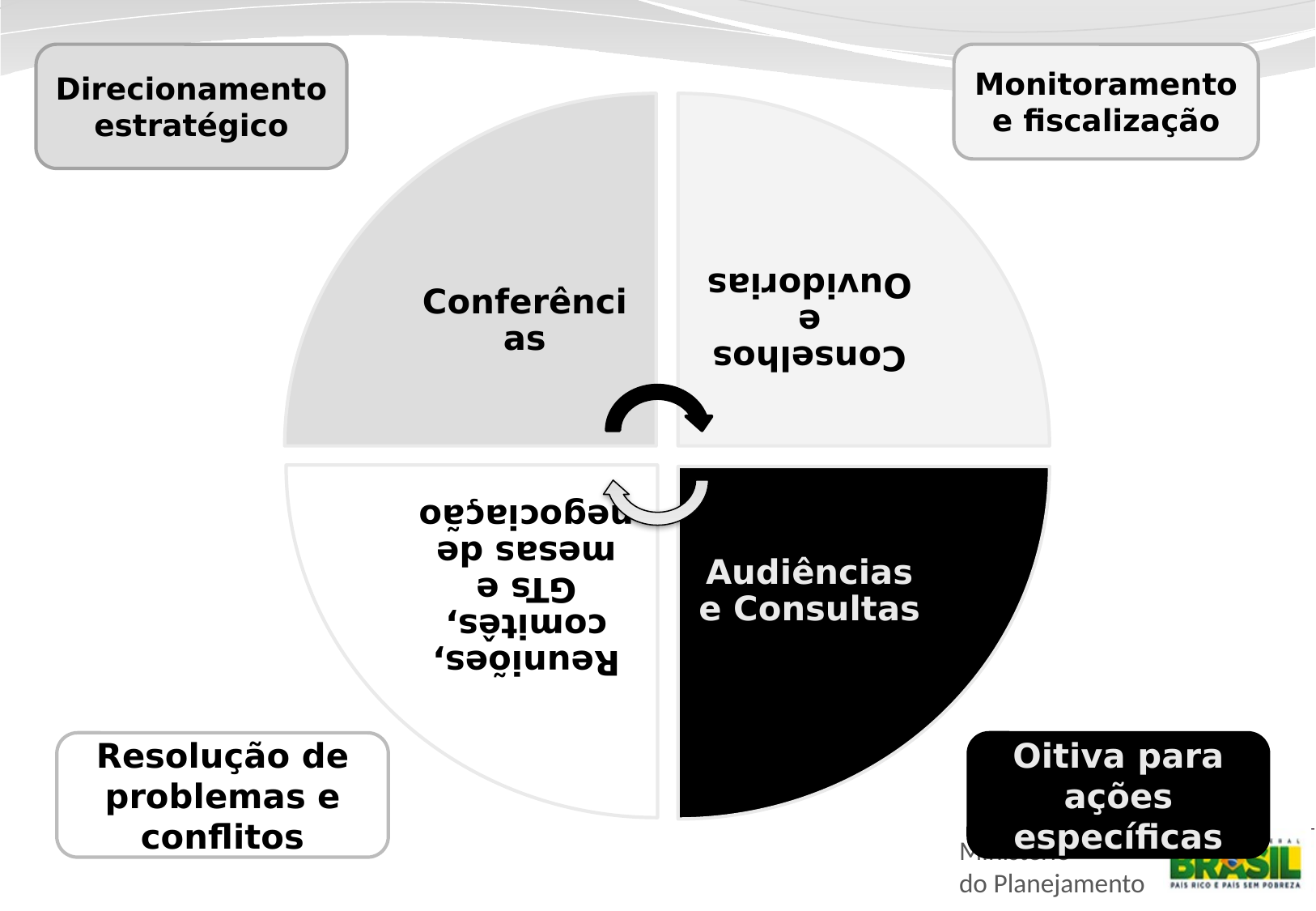

Conferências
Conselhos e Ouvidorias
Audiências e Consultas
Reuniões, comitês, GTs e mesas de negociação
Direcionamento estratégico
Monitoramento e fiscalização
Resolução de problemas e conflitos
Oitiva para ações específicas